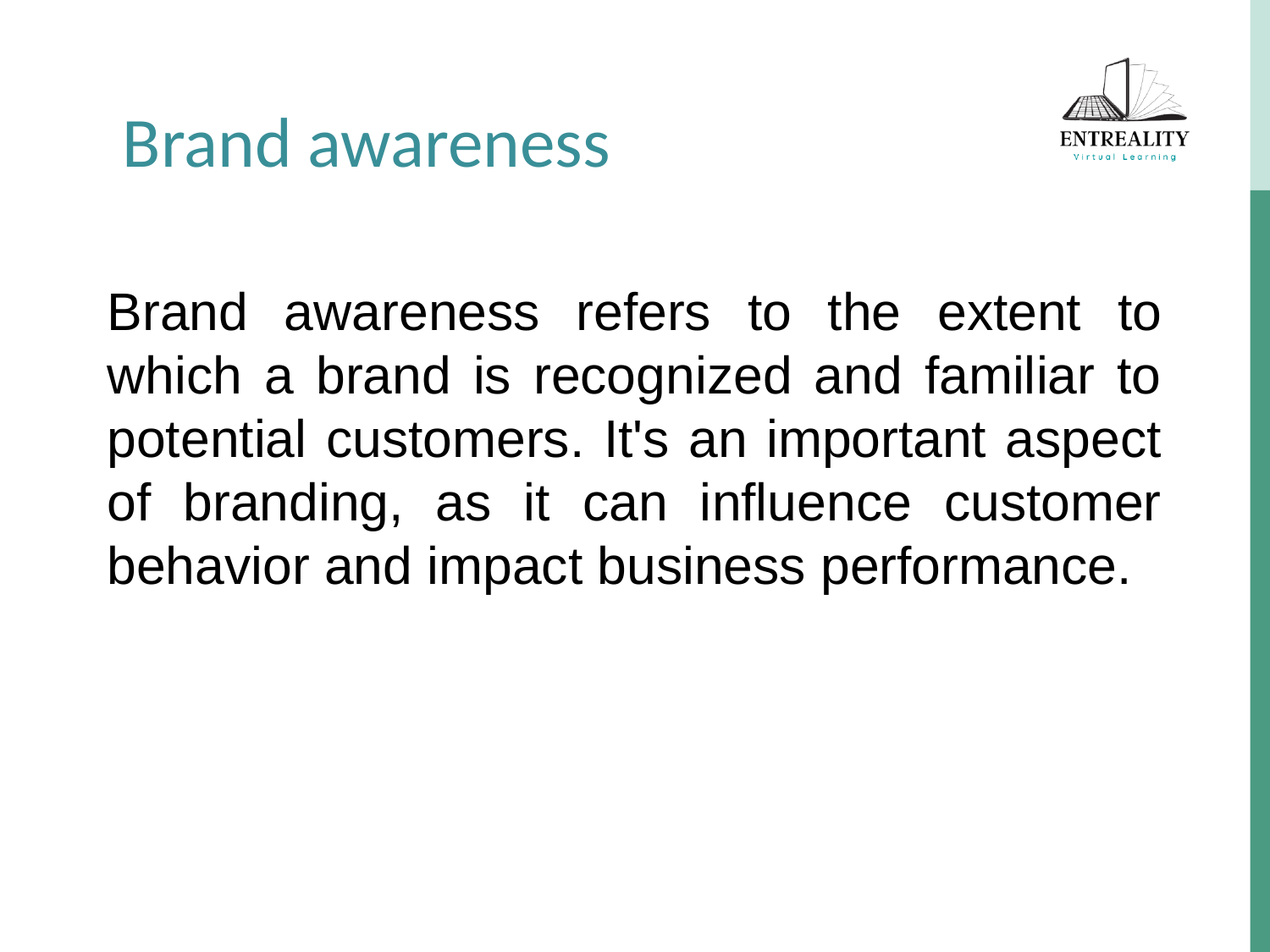

Brand awareness
Brand awareness refers to the extent to which a brand is recognized and familiar to potential customers. It's an important aspect of branding, as it can influence customer behavior and impact business performance.